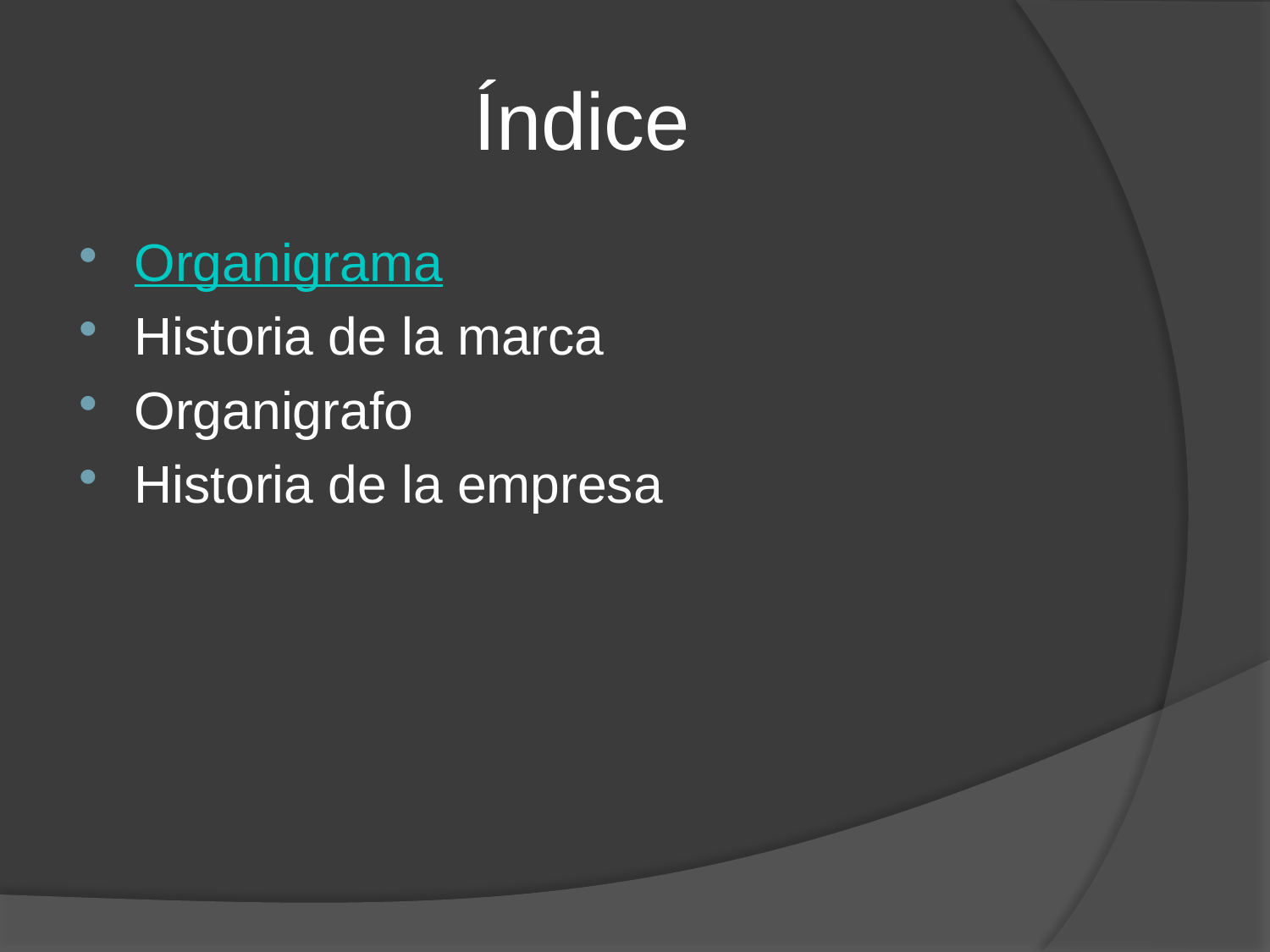

# Índice
Organigrama
Historia de la marca
Organigrafo
Historia de la empresa